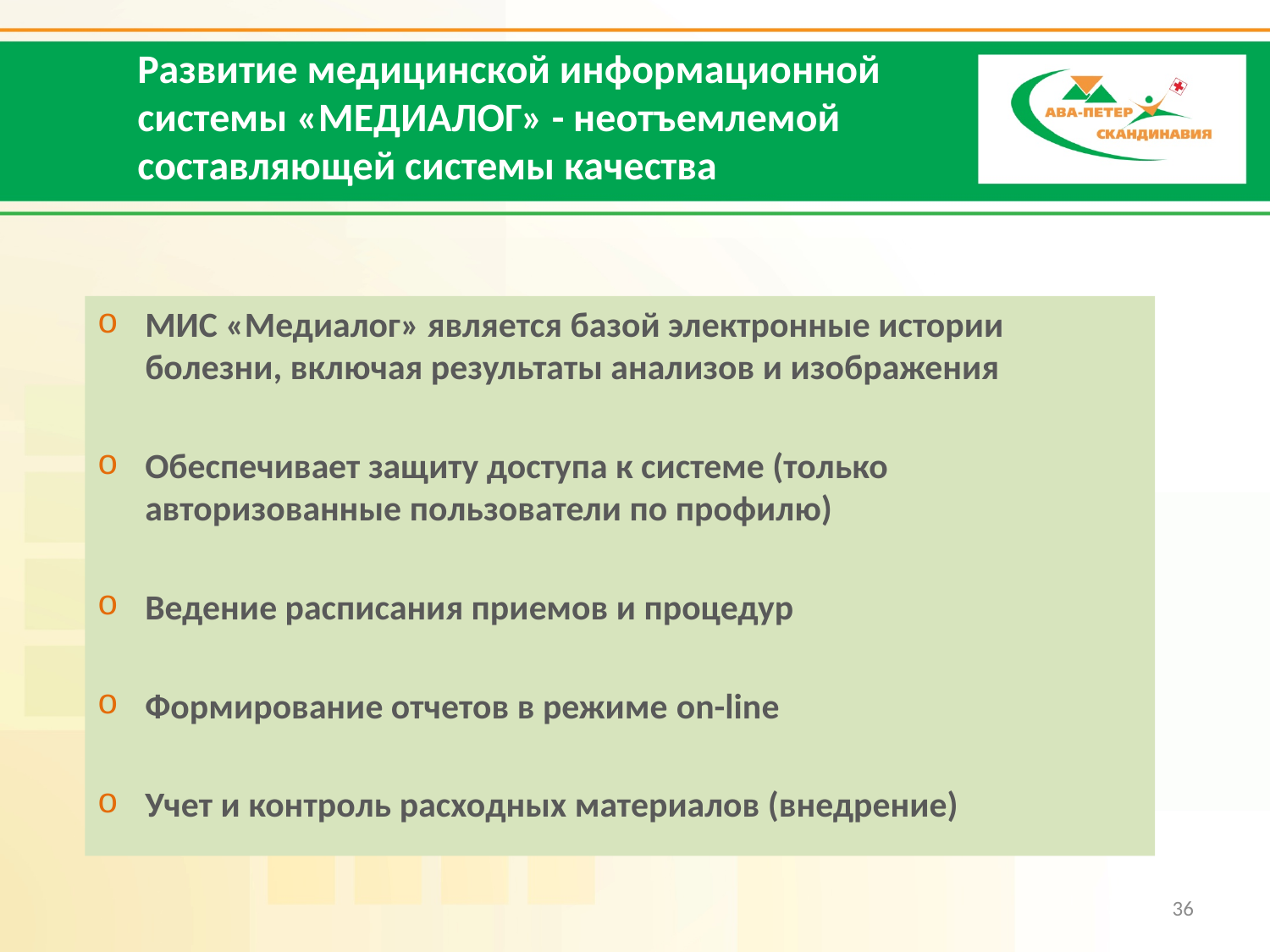

Развитие медицинской информационной
системы «МЕДИАЛОГ» - неотъемлемой составляющей системы качества
МИС «Медиалог» является базой электронные истории болезни, включая результаты анализов и изображения

Обеспечивает защиту доступа к системе (только авторизованные пользователи по профилю)

Ведение расписания приемов и процедур

Формирование отчетов в режиме on-linе

Учет и контроль расходных материалов (внедрение)

36